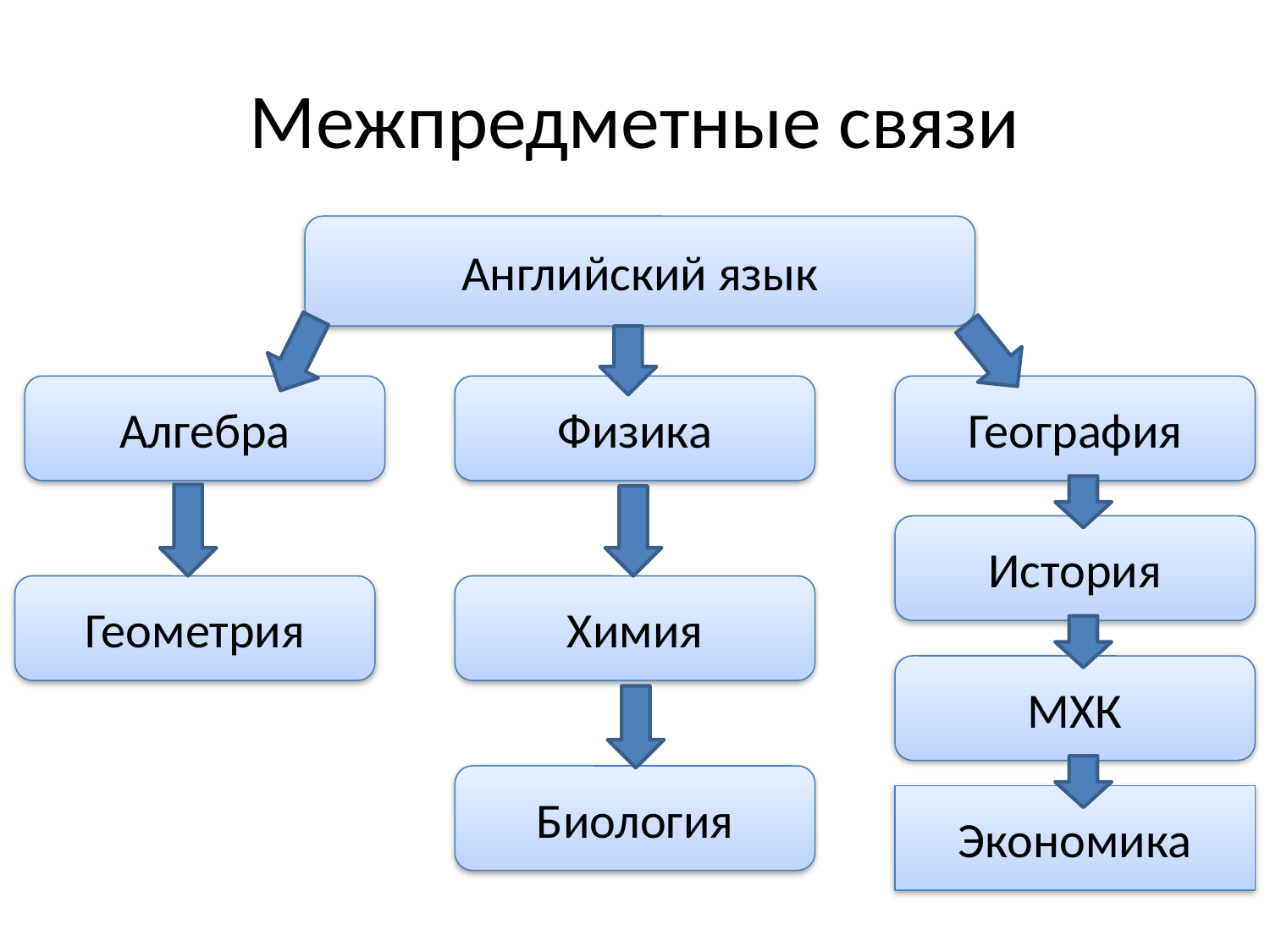

# Межпредметные связи
Английский язык

Алгебра
Физика
География

История
Геометрия
Химия

МХК

Биология
Экономика